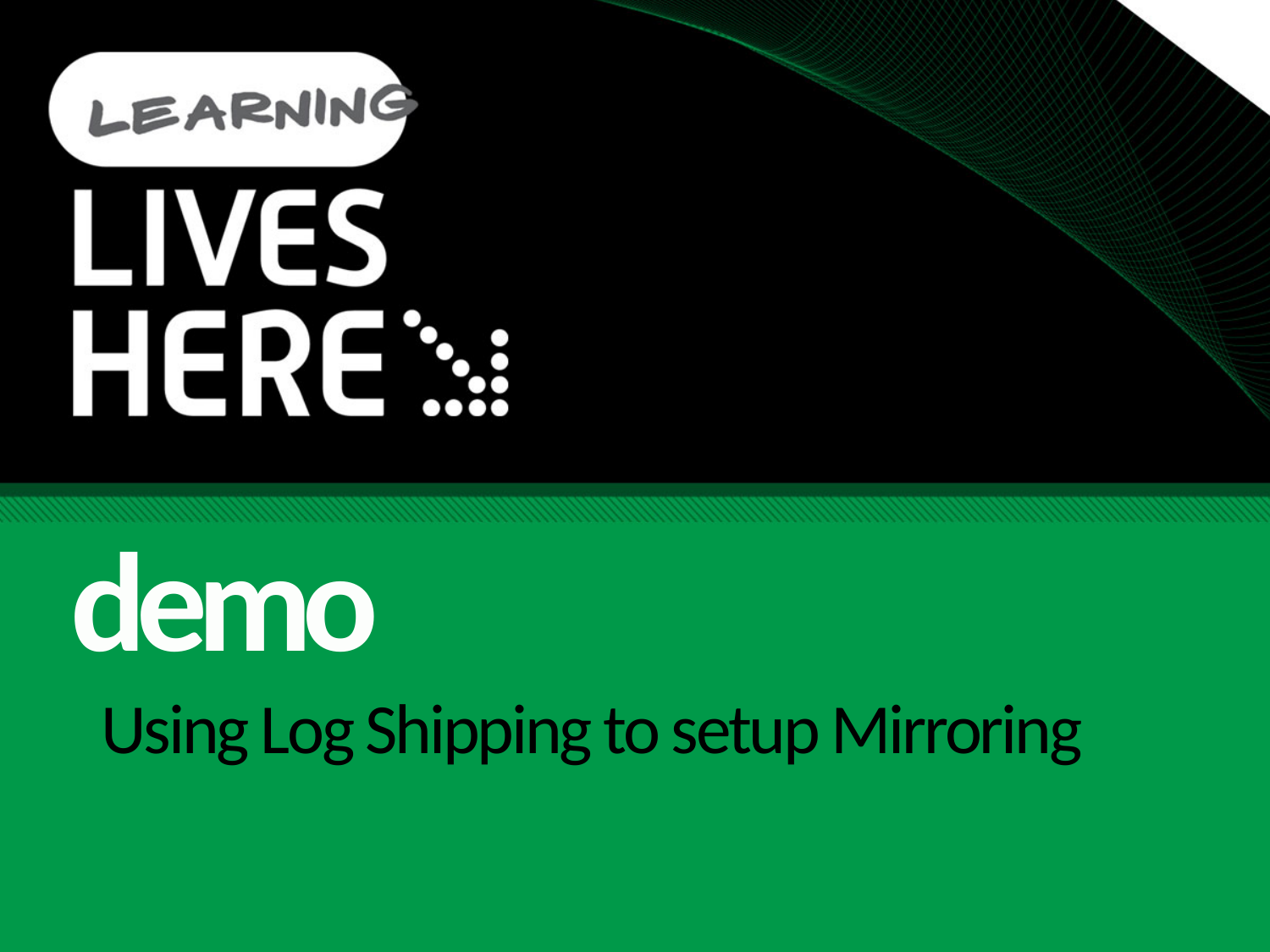

demo
# Using Log Shipping to setup Mirroring